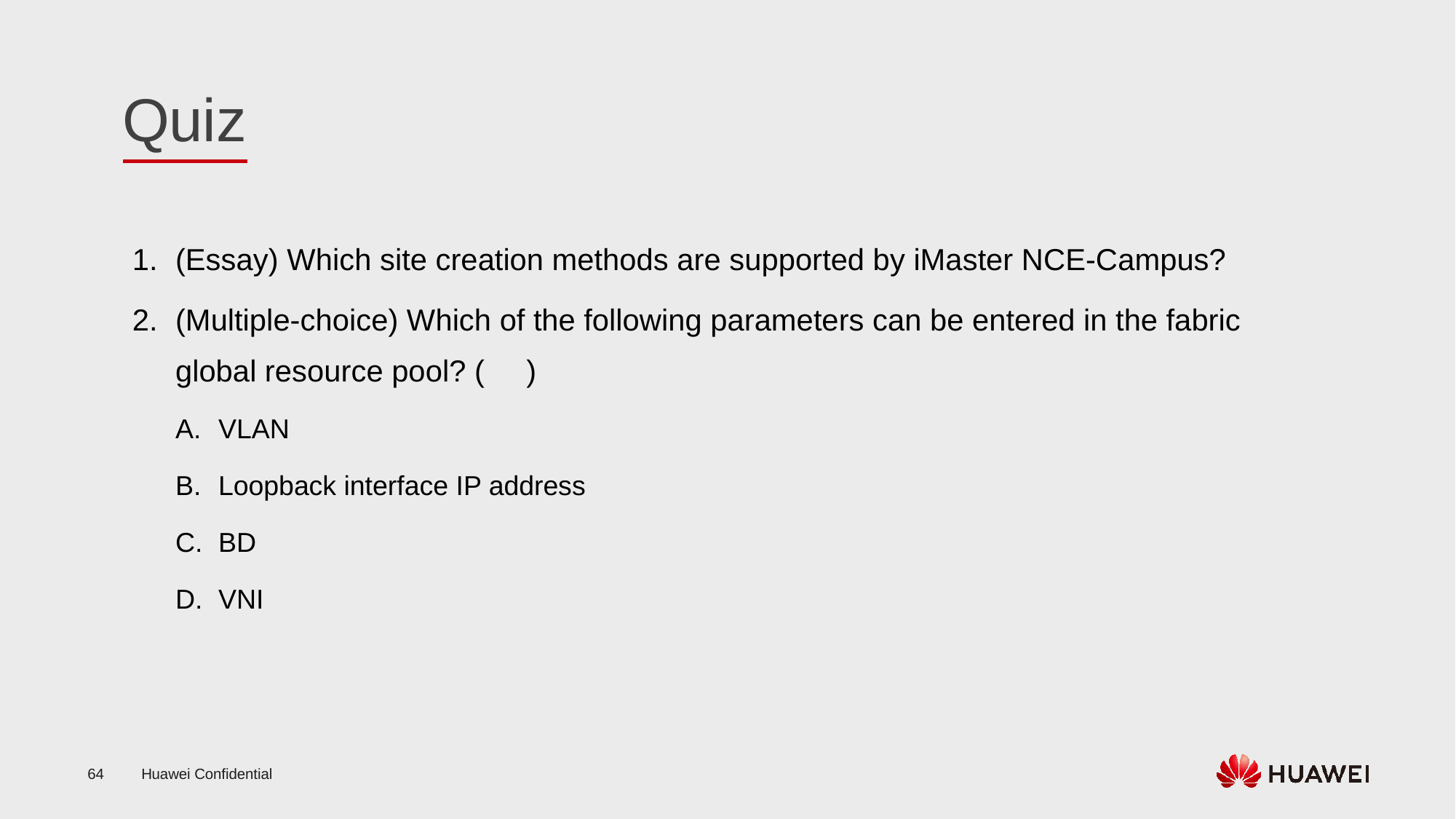

(Essay) Which site creation methods are supported by iMaster NCE-Campus?
(Multiple-choice) Which of the following parameters can be entered in the fabric global resource pool? (     )
VLAN
Loopback interface IP address
BD
VNI